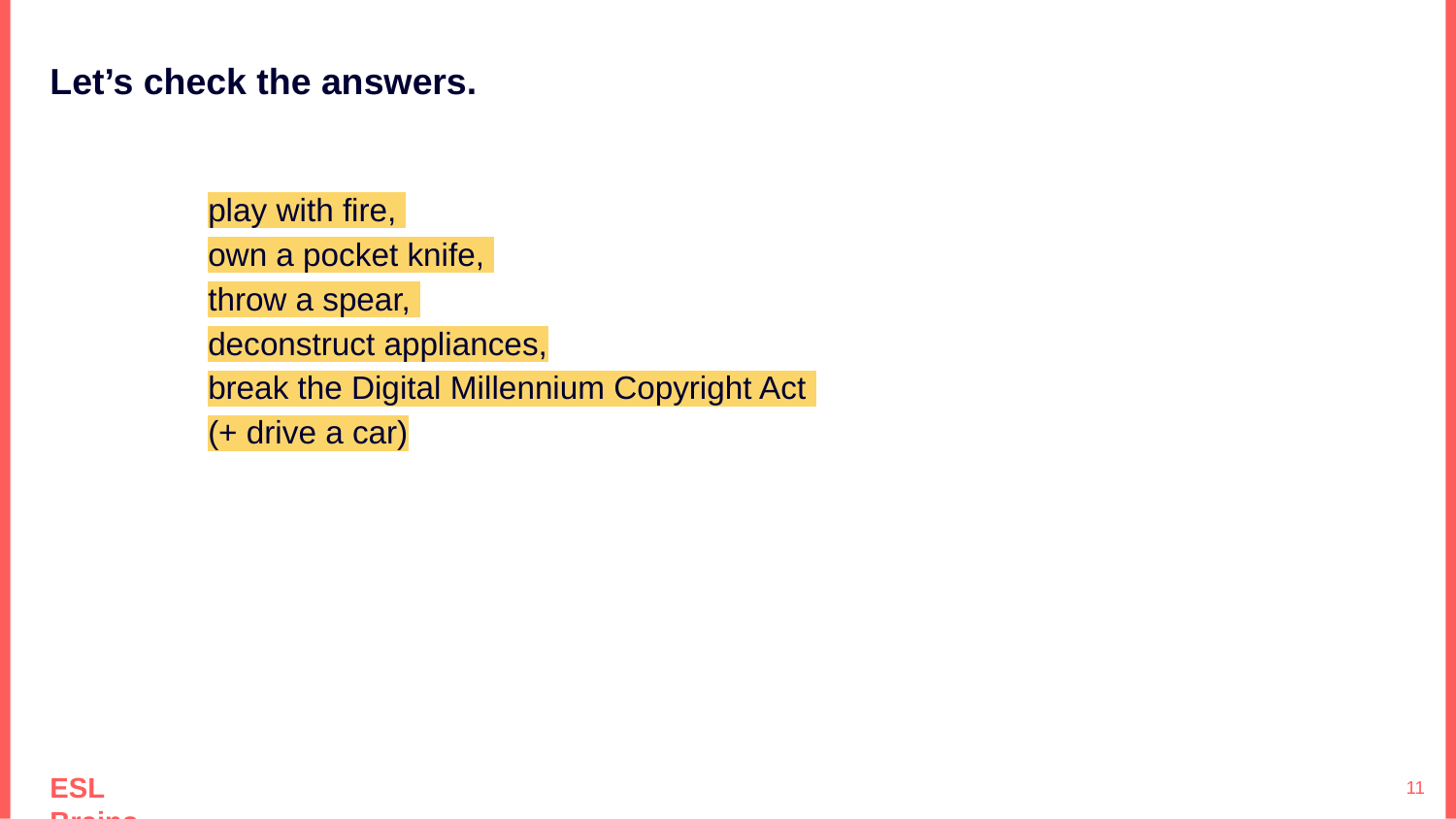

Let’s check the answers.
play with fire,
own a pocket knife,
throw a spear,
deconstruct appliances,
break the Digital Millennium Copyright Act
(+ drive a car)
11